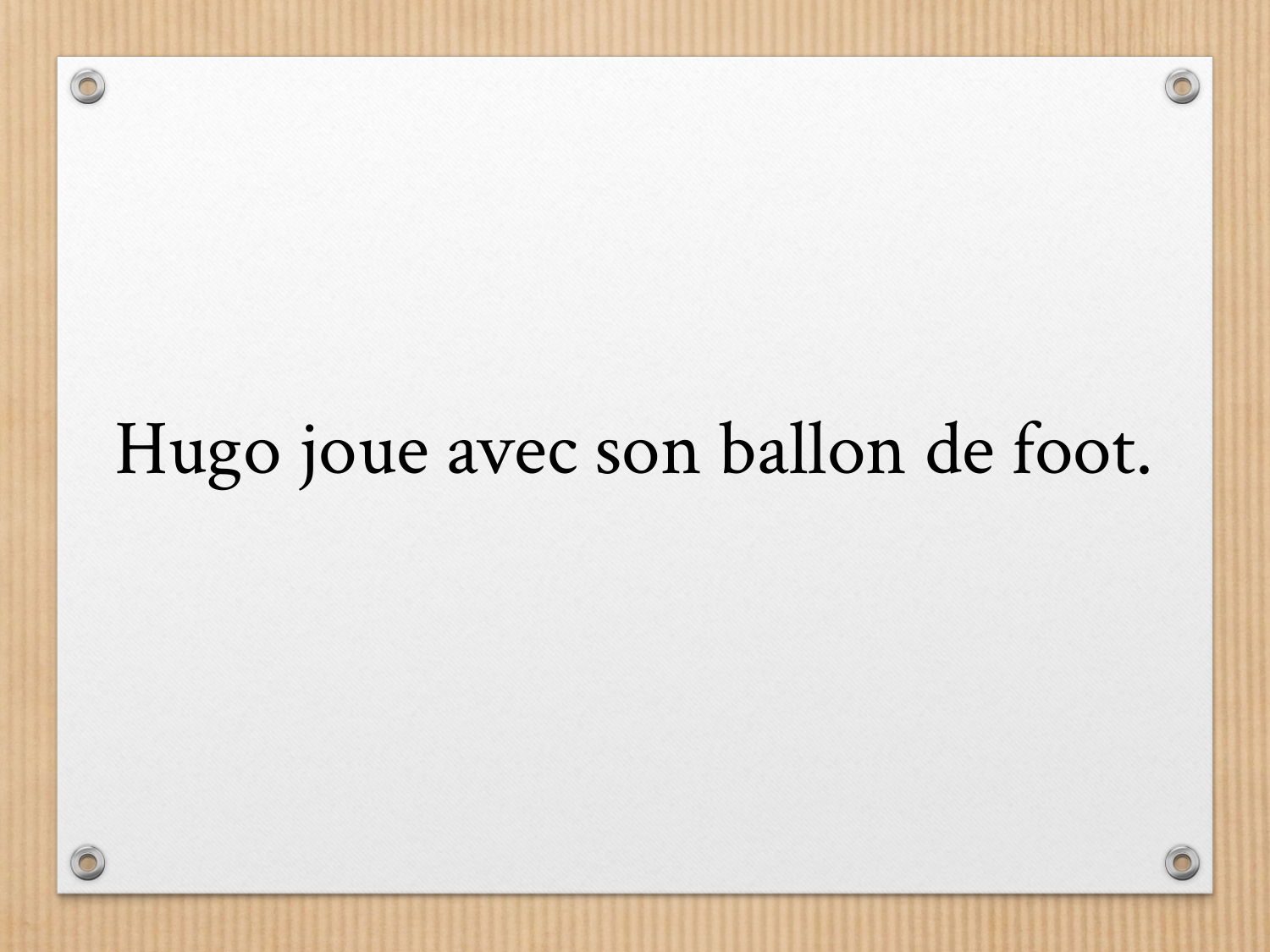

Hugo joue avec son ballon de foot.